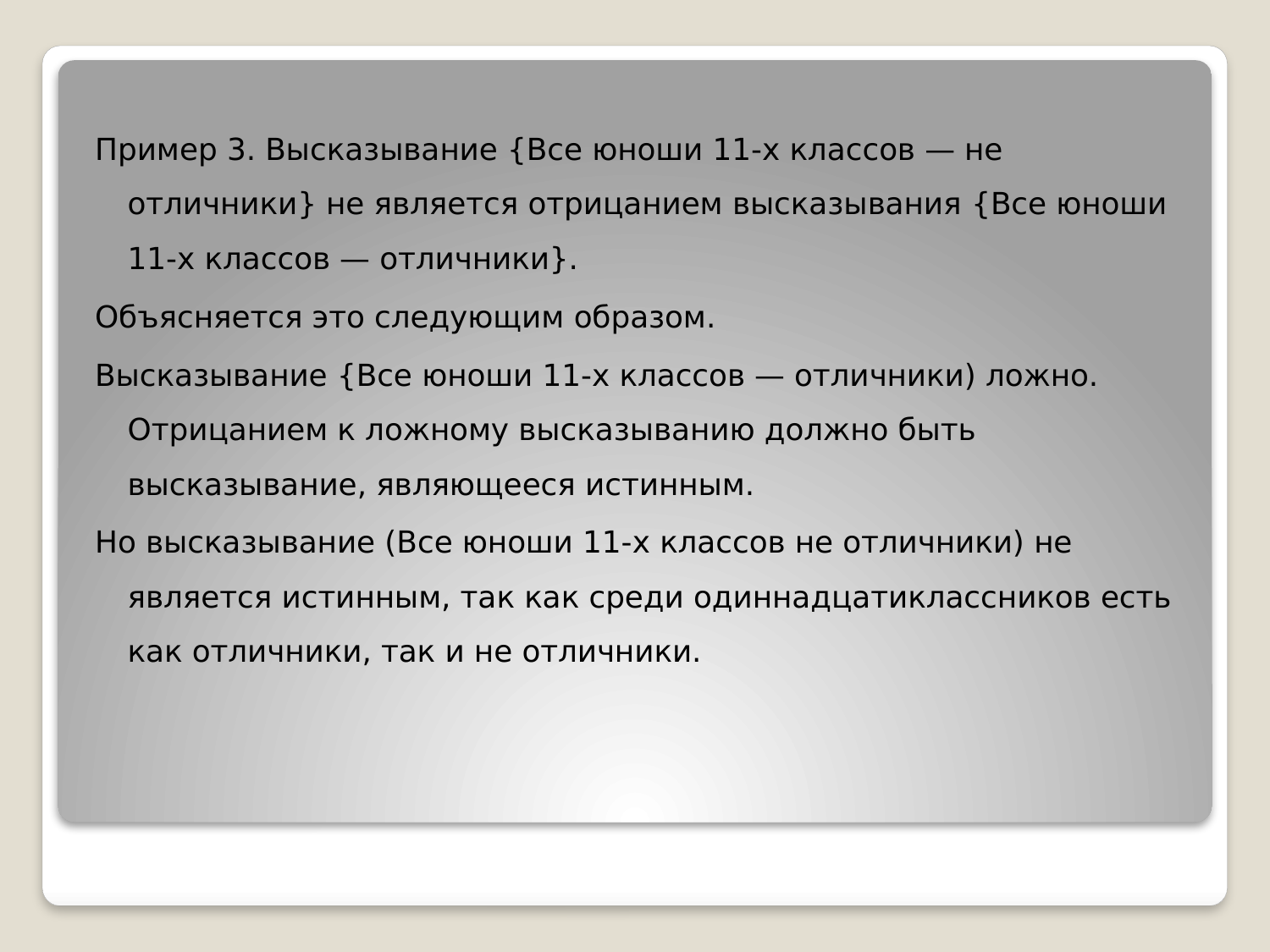

Пример 3. Высказывание {Все юноши 11-х классов — не отличники} не является отрицанием высказывания {Все юноши 11-х классов — отличники}.
Объясняется это следующим образом.
Высказывание {Все юноши 11-х классов — отличники) ложно. Отрицанием к ложному высказыванию должно быть высказывание, являющееся истинным.
Но высказывание (Все юноши 11-х классов не отличники) не является истинным, так как среди одиннадцатиклассников есть как отличники, так и не отличники.